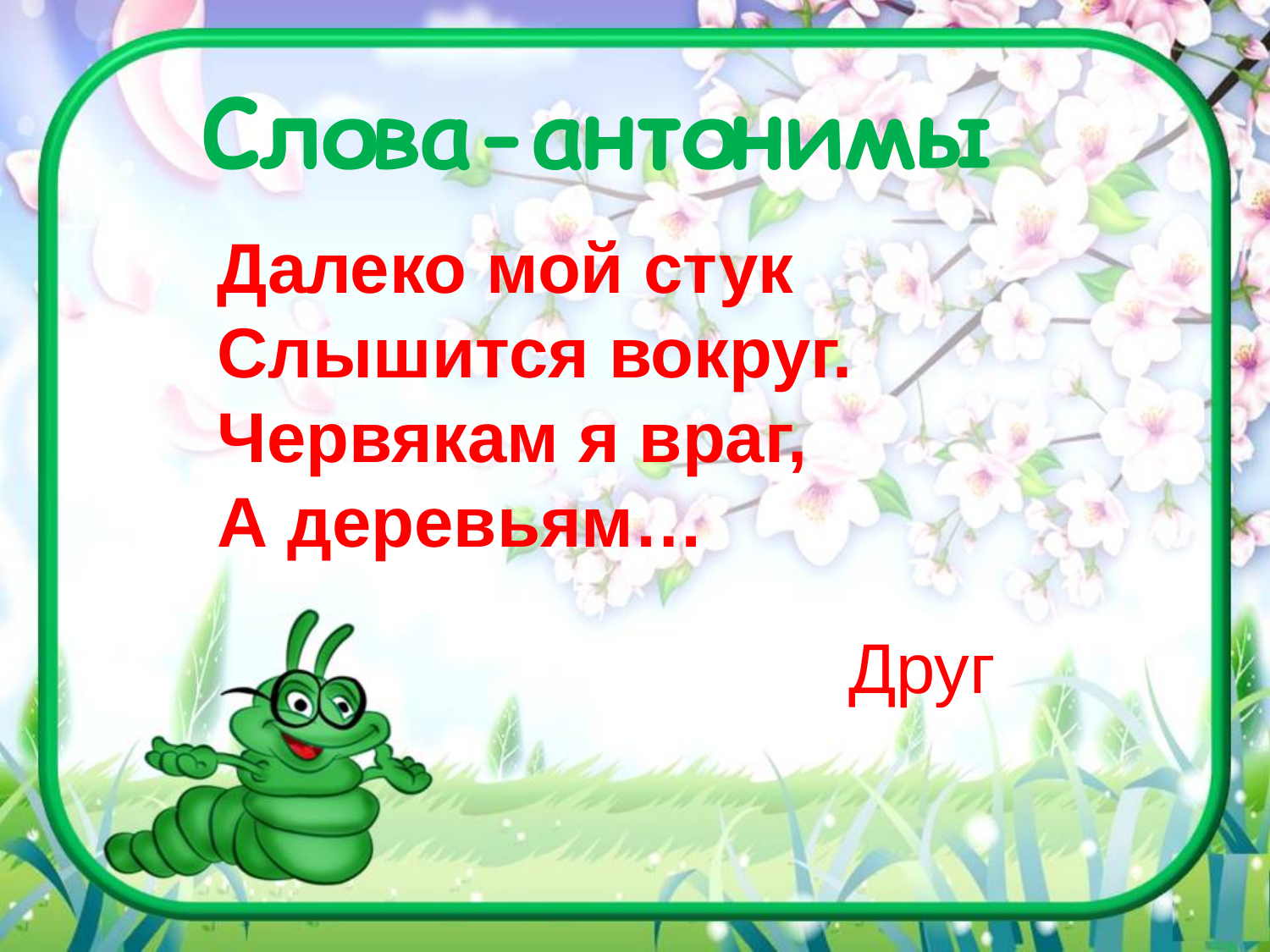

Слова-антонимы
Далеко мой стук
Слышится вокруг.
Червякам я враг,
А деревьям…

Друг